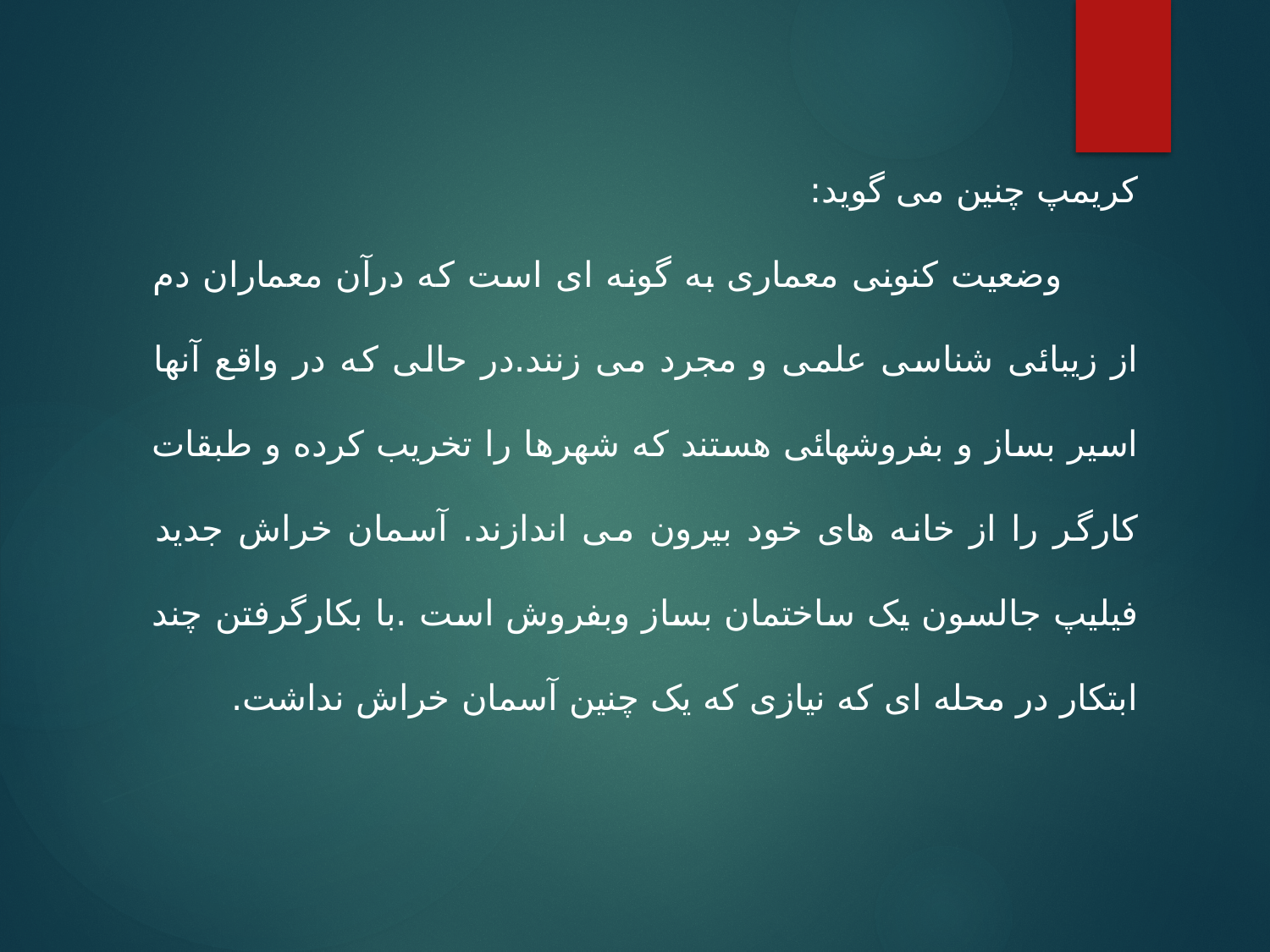

کریمپ چنین می گوید:
      وضعیت کنونی معماری به گونه ای است که درآن معماران دم از زیبائی شناسی علمی و مجرد می زنند.در حالی که در واقع آنها اسیر بساز و بفروشهائی هستند که شهرها را تخریب کرده و طبقات کارگر را از خانه های خود بیرون می اندازند. آسمان خراش جدید فیلیپ جالسون یک ساختمان بساز وبفروش است .با بکارگرفتن چند ابتکار در محله ای که نیازی که یک چنین آسمان خراش نداشت.